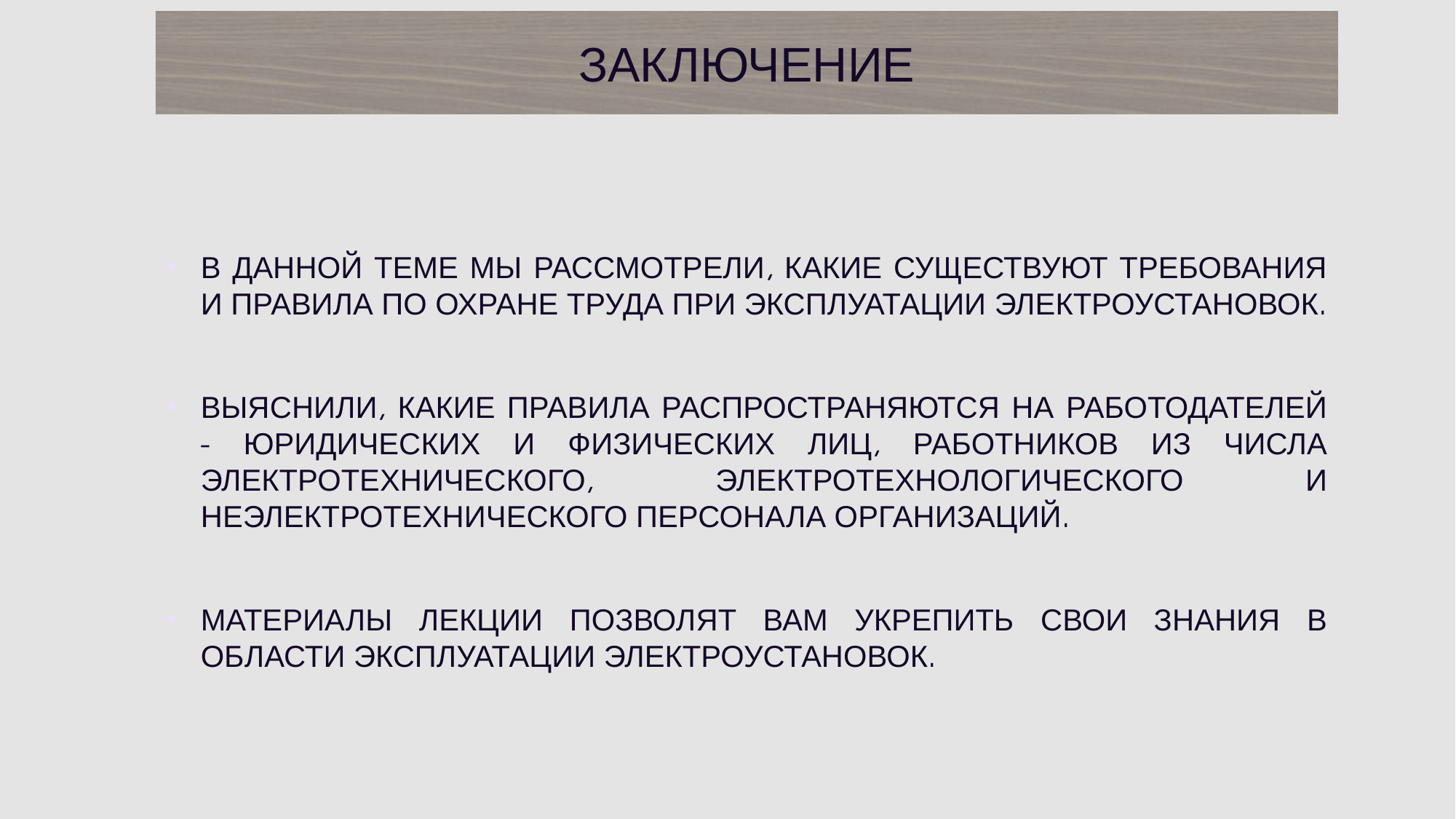

# ЗАКЛЮЧЕНИЕ
В данной теме мы рассмотрели, какие существуют требования и правила по охране труда при эксплуатации электроустановок.

Выяснили, какие правила распространяются на работодателей - юридических и физических лиц, работников из числа электротехнического, электротехнологического и неэлектротехнического персонала организаций.

Материалы лекции позволят вам укрепить свои знания в области эксплуатации электроустановок.